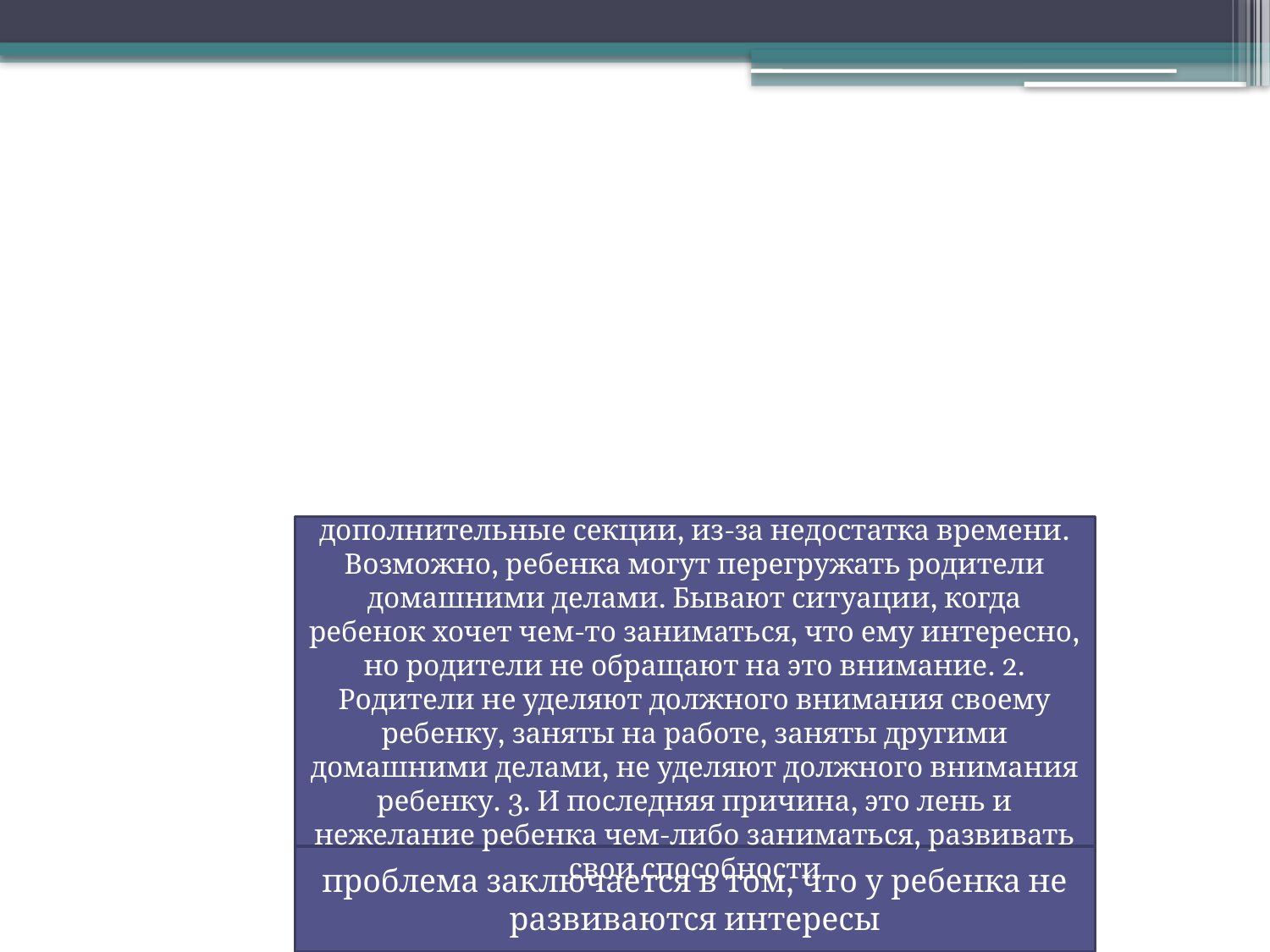

1. У ребенка нет возможности посещать дополнительные секции, из-за недостатка времени. Возможно, ребенка могут перегружать родители домашними делами. Бывают ситуации, когда ребенок хочет чем-то заниматься, что ему интересно, но родители не обращают на это внимание. 2. Родители не уделяют должного внимания своему ребенку, заняты на работе, заняты другими домашними делами, не уделяют должного внимания ребенку. 3. И последняя причина, это лень и нежелание ребенка чем-либо заниматься, развивать свои способности
проблема заключается в том, что у ребенка не развиваются интересы